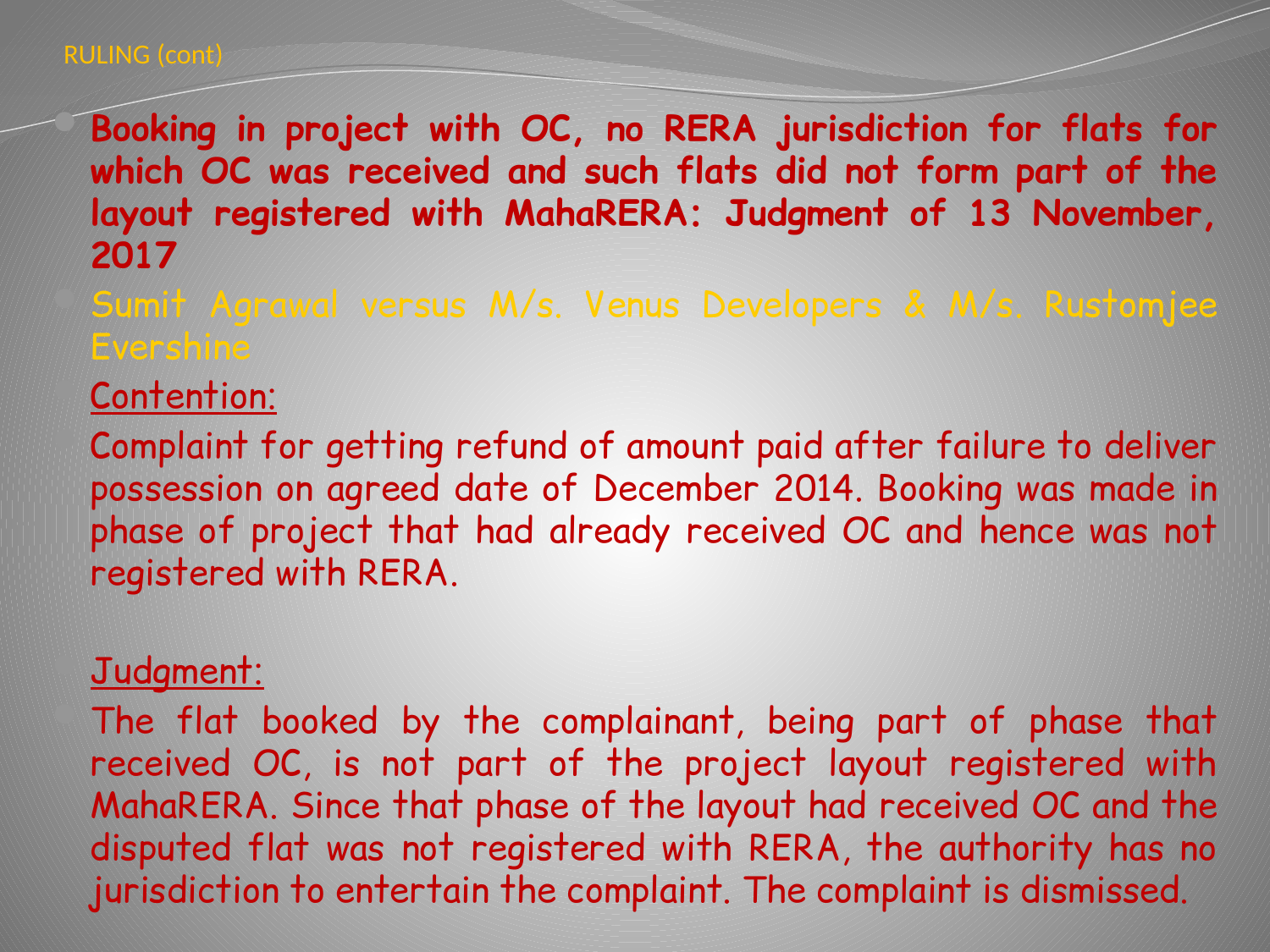

# RULING (cont)

Booking in project with OC, no RERA jurisdiction for flats for which OC was received and such flats did not form part of the layout registered with MahaRERA: Judgment of 13 November, 2017
Sumit Agrawal versus M/s. Venus Developers & M/s. Rustomjee Evershine
Contention:
Complaint for getting refund of amount paid after failure to deliver possession on agreed date of December 2014. Booking was made in phase of project that had already received OC and hence was not registered with RERA.

Judgment:
The flat booked by the complainant, being part of phase that received OC, is not part of the project layout registered with MahaRERA. Since that phase of the layout had received OC and the disputed flat was not registered with RERA, the authority has no jurisdiction to entertain the complaint. The complaint is dismissed.